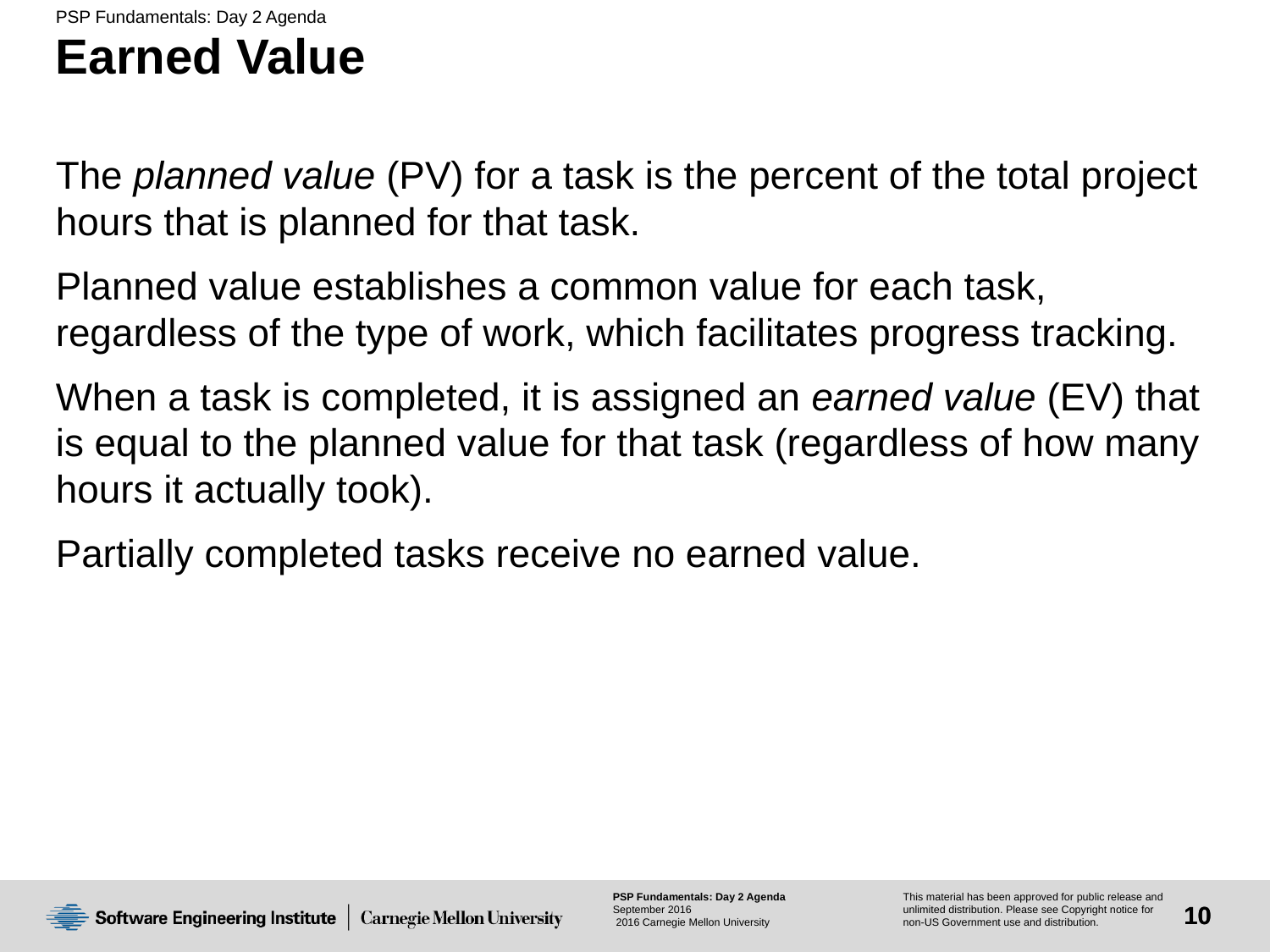

# Earned Value
The planned value (PV) for a task is the percent of the total project hours that is planned for that task.
Planned value establishes a common value for each task, regardless of the type of work, which facilitates progress tracking.
When a task is completed, it is assigned an earned value (EV) that is equal to the planned value for that task (regardless of how many hours it actually took).
Partially completed tasks receive no earned value.